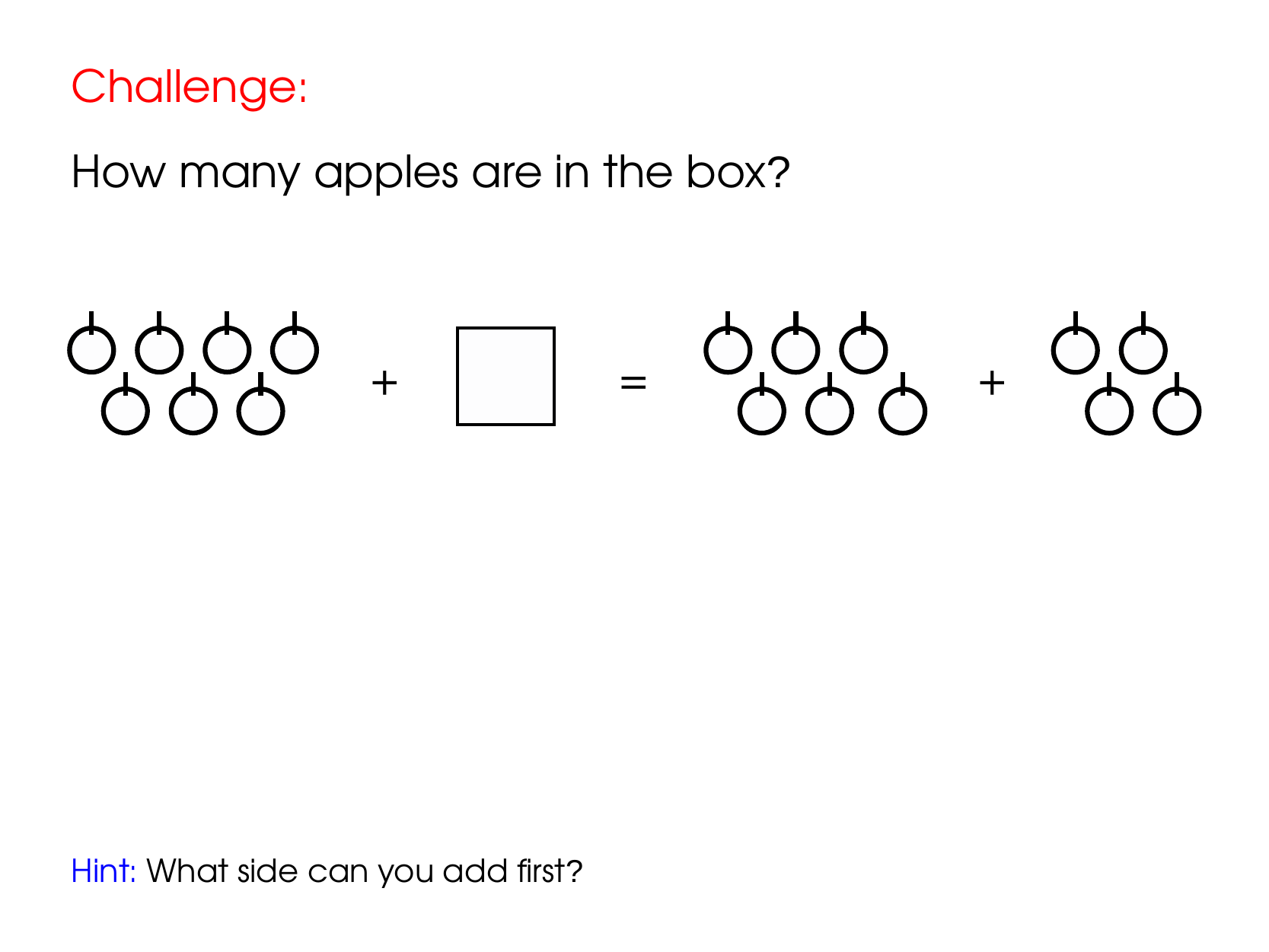

Challenge:
How many apples are in the box?

+
=
+
Hint: What side can you add first?